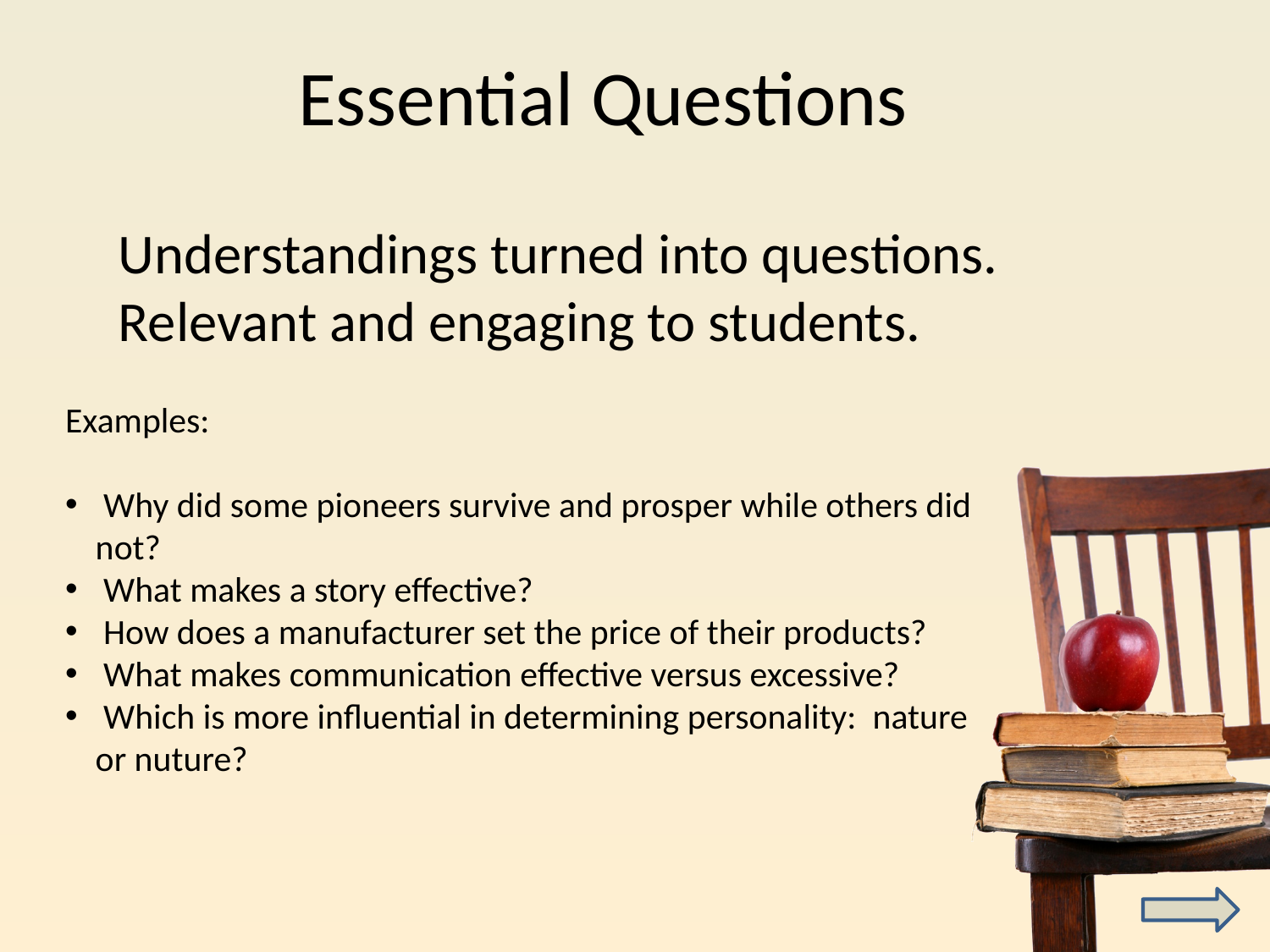

Essential Questions
Understandings turned into questions.
Relevant and engaging to students.
Examples:

 Why did some pioneers survive and prosper while others did not?
 What makes a story effective?
 How does a manufacturer set the price of their products?
 What makes communication effective versus excessive?
 Which is more influential in determining personality:  nature or nuture?